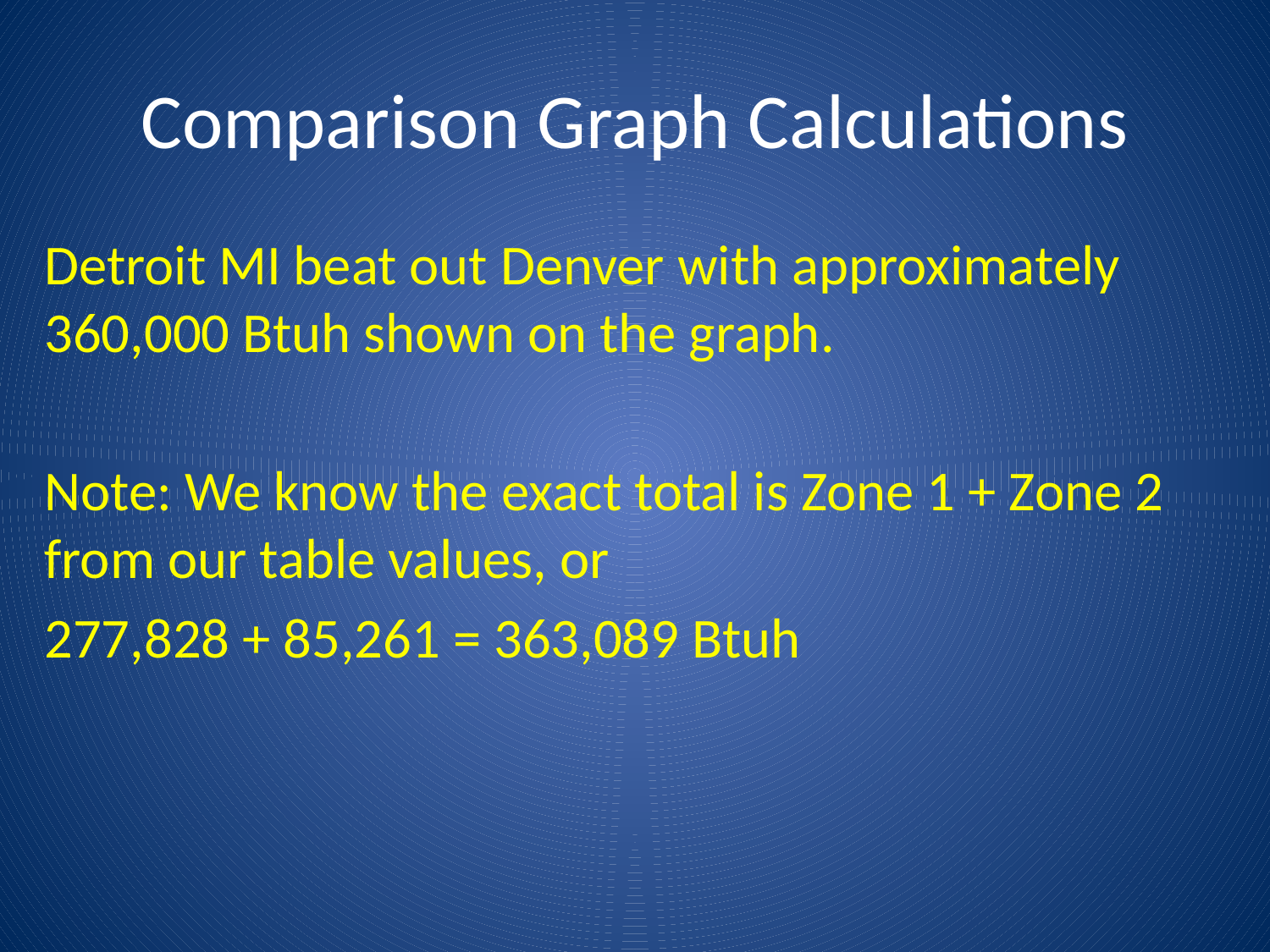

# Comparison Graph Calculations
Detroit MI beat out Denver with approximately  360,000 Btuh shown on the graph.

Note: We know the exact total is Zone 1 + Zone 2 from our table values, or
277,828 + 85,261 = 363,089 Btuh